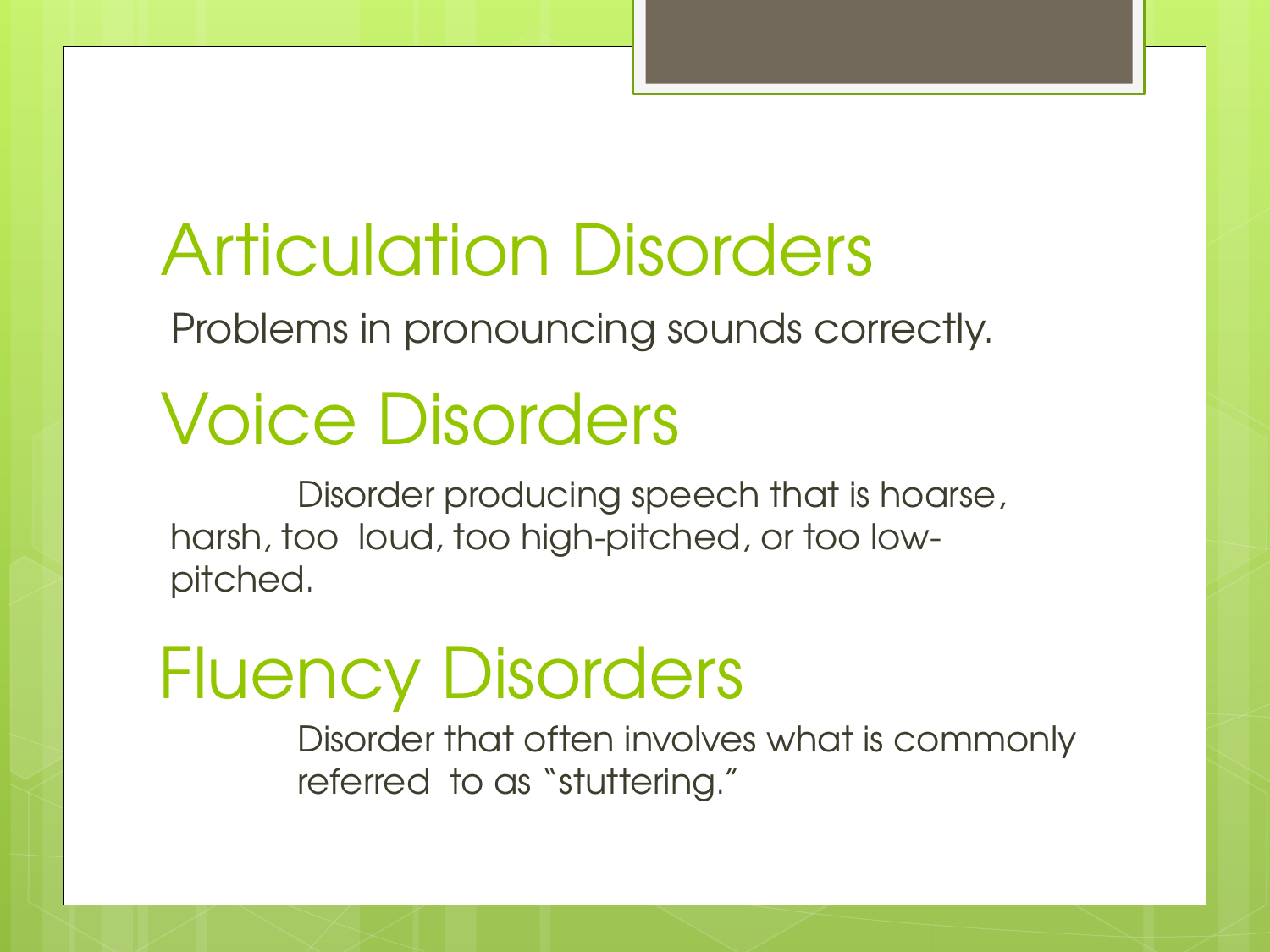

# Articulation Disorders
	Problems in pronouncing sounds correctly.
Voice Disorders
	Disorder producing speech that is hoarse, 	harsh, too  loud, too high-pitched, or too low-	pitched.
Fluency Disorders
	Disorder that often involves what is commonly 	referred  to as “stuttering.”